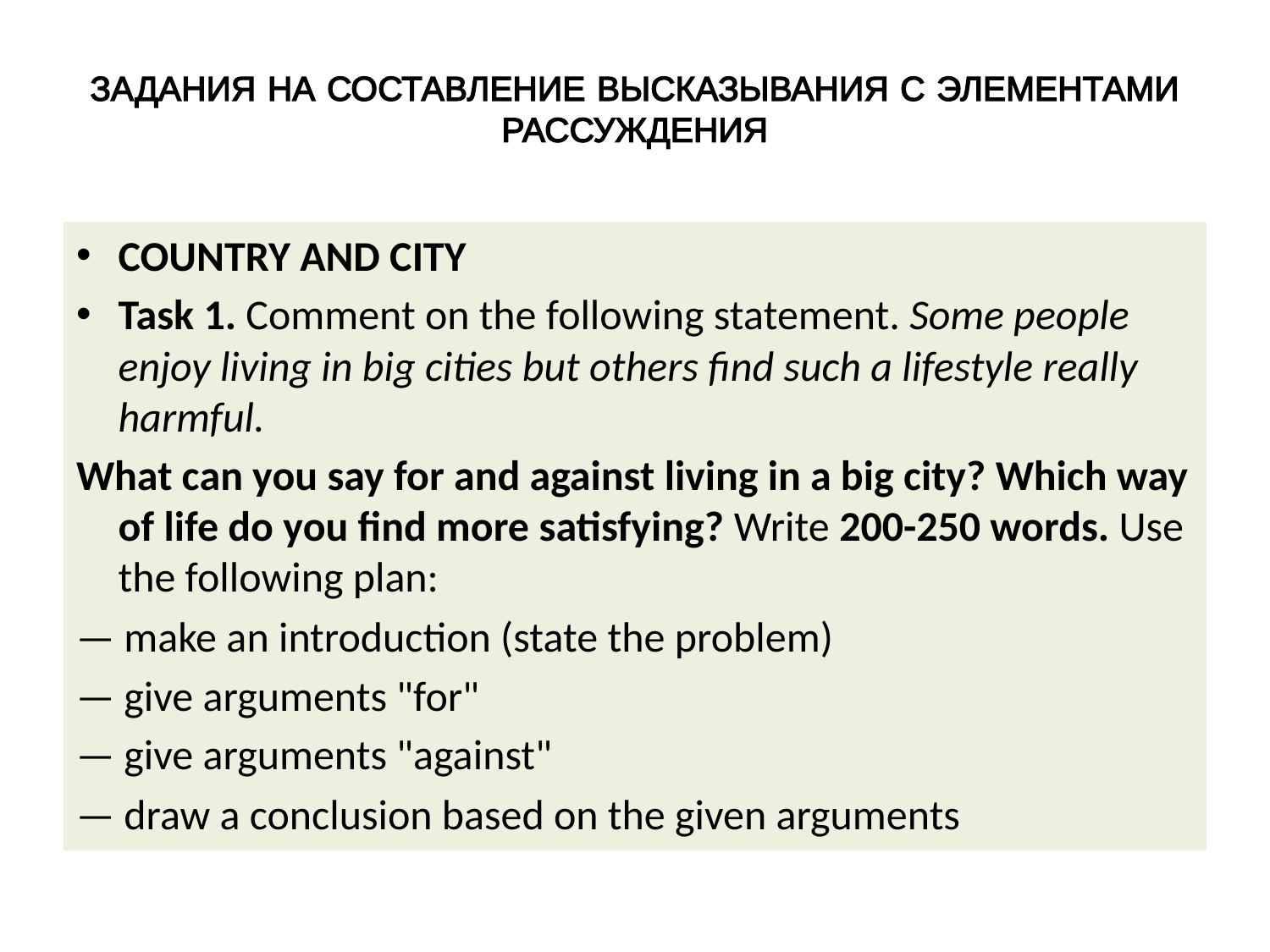

# ЗАДАНИЯ НА СОСТАВЛЕНИЕ ВЫСКАЗЫВАНИЯ С ЭЛЕМЕНТАМИ РАССУЖДЕНИЯ
COUNTRY AND CITY
Task 1. Comment on the following statement. Some people enjoy living in big cities but others find such a lifestyle really harmful.
What can you say for and against living in a big city? Which way of life do you find more satisfying? Write 200-250 words. Use the following plan:
— make an introduction (state the problem)
— give arguments "for"
— give arguments "against"
— draw a conclusion based on the given arguments